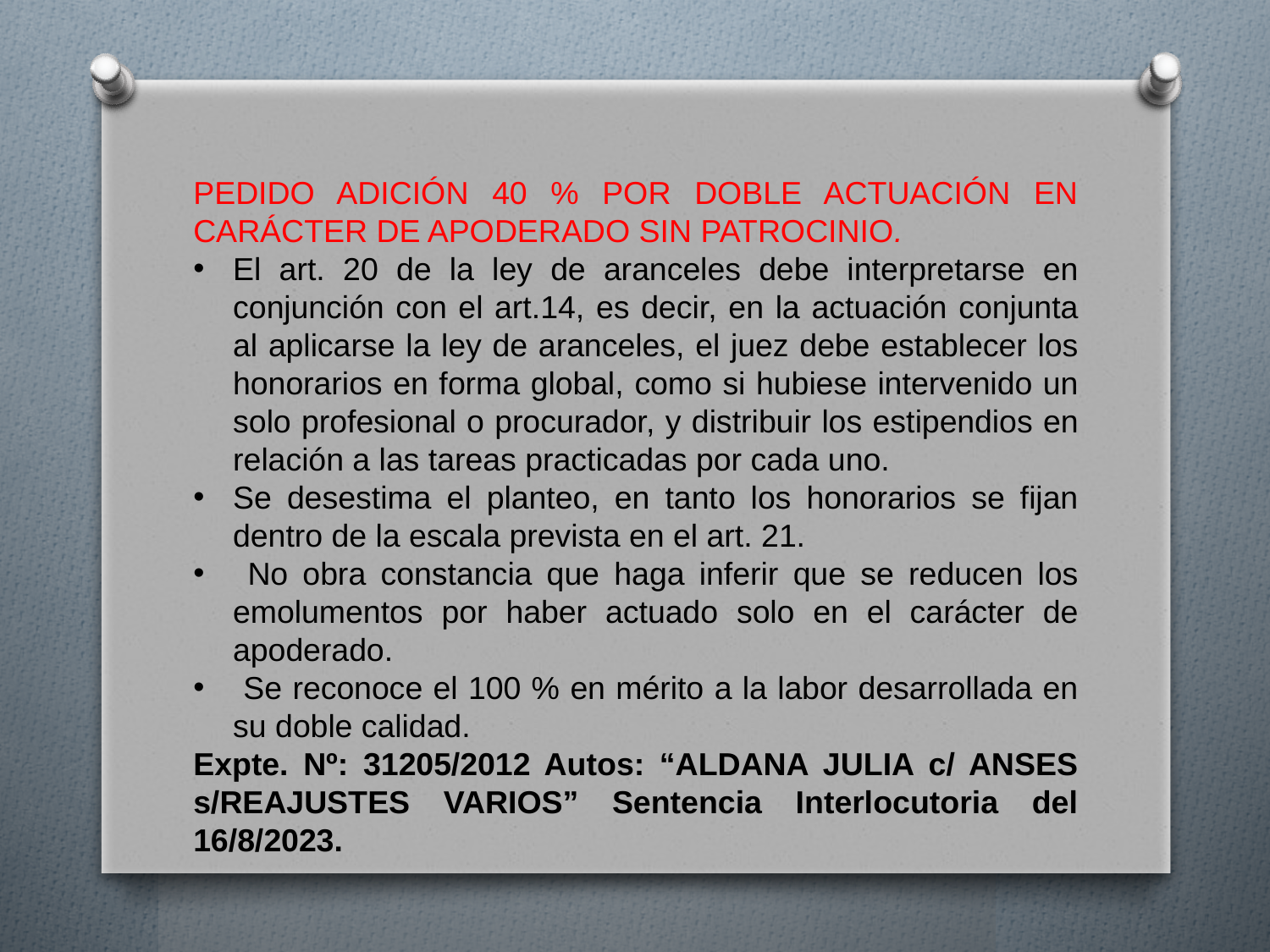

PEDIDO ADICIÓN 40 % POR DOBLE ACTUACIÓN EN CARÁCTER DE APODERADO SIN PATROCINIO.
El art. 20 de la ley de aranceles debe interpretarse en conjunción con el art.14, es decir, en la actuación conjunta al aplicarse la ley de aranceles, el juez debe establecer los honorarios en forma global, como si hubiese intervenido un solo profesional o procurador, y distribuir los estipendios en relación a las tareas practicadas por cada uno.
Se desestima el planteo, en tanto los honorarios se fijan dentro de la escala prevista en el art. 21.
 No obra constancia que haga inferir que se reducen los emolumentos por haber actuado solo en el carácter de apoderado.
 Se reconoce el 100 % en mérito a la labor desarrollada en su doble calidad.
Expte. Nº: 31205/2012 Autos: “ALDANA JULIA c/ ANSES s/REAJUSTES VARIOS” Sentencia Interlocutoria del 16/8/2023.